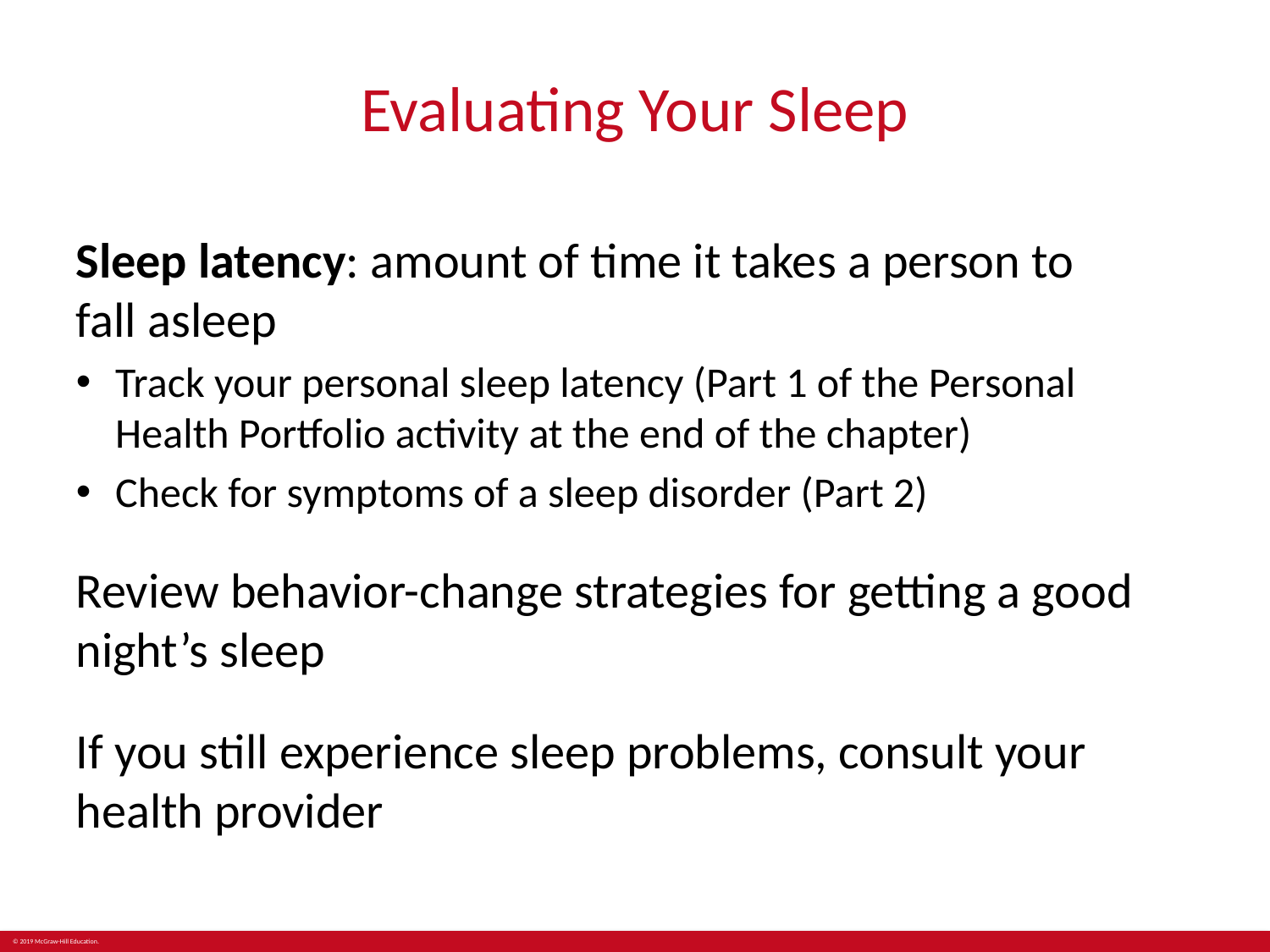

# Evaluating Your Sleep
Sleep latency: amount of time it takes a person to
fall asleep
Track your personal sleep latency (Part 1 of the Personal Health Portfolio activity at the end of the chapter)
Check for symptoms of a sleep disorder (Part 2)
Review behavior-change strategies for getting a good night’s sleep
If you still experience sleep problems, consult your health provider